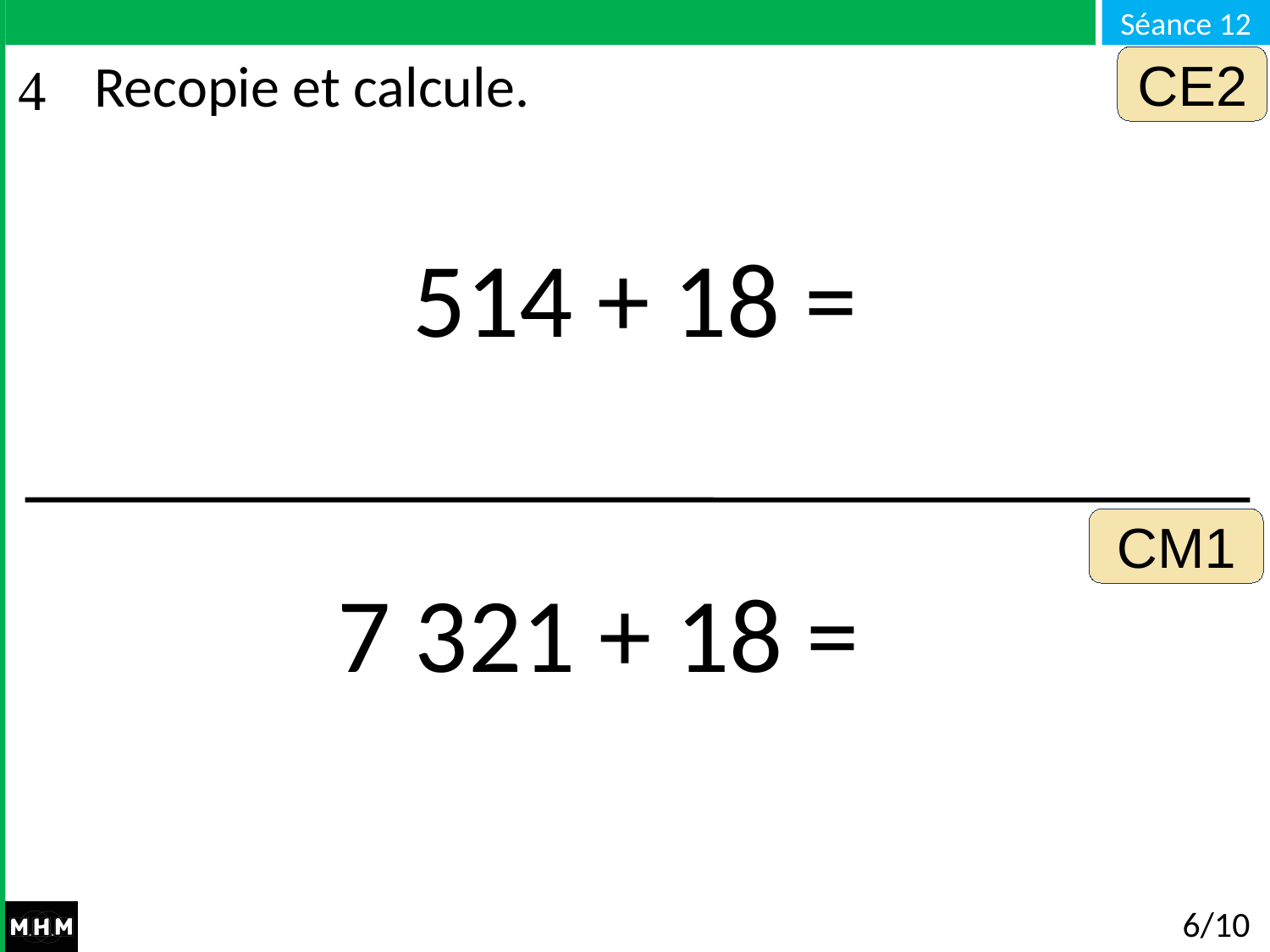

CE2
# Recopie et calcule.
514 + 18 =

CM1
7 321 + 18 =
6/10